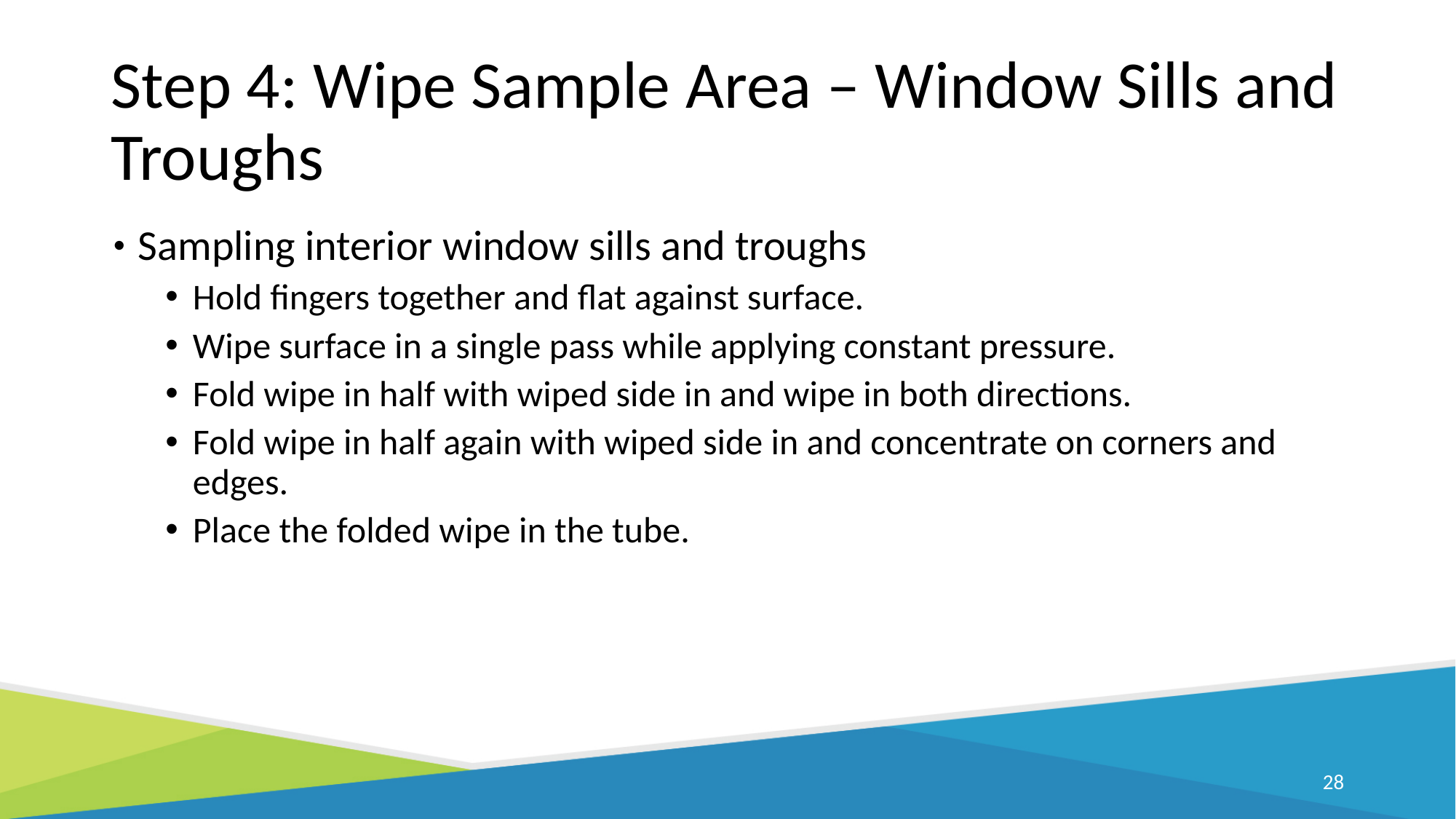

# Step 4: Wipe Sample Area – Window Sills and Troughs
Sampling interior window sills and troughs
Hold fingers together and flat against surface.
Wipe surface in a single pass while applying constant pressure.
Fold wipe in half with wiped side in and wipe in both directions.
Fold wipe in half again with wiped side in and concentrate on corners and edges.
Place the folded wipe in the tube.

28